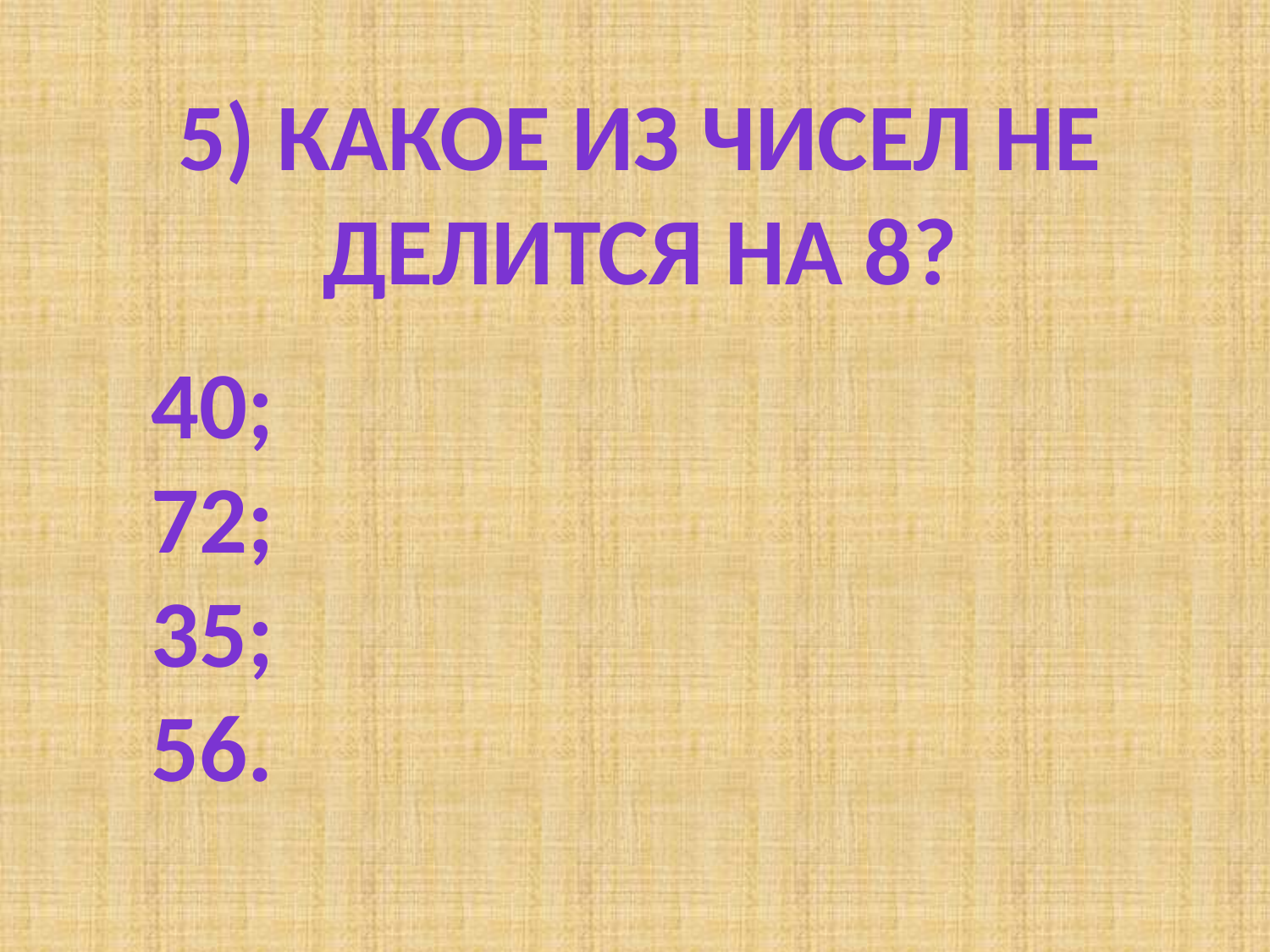

5) Какое из чисел не делится на 8?
#
40;
72;
35;
56.